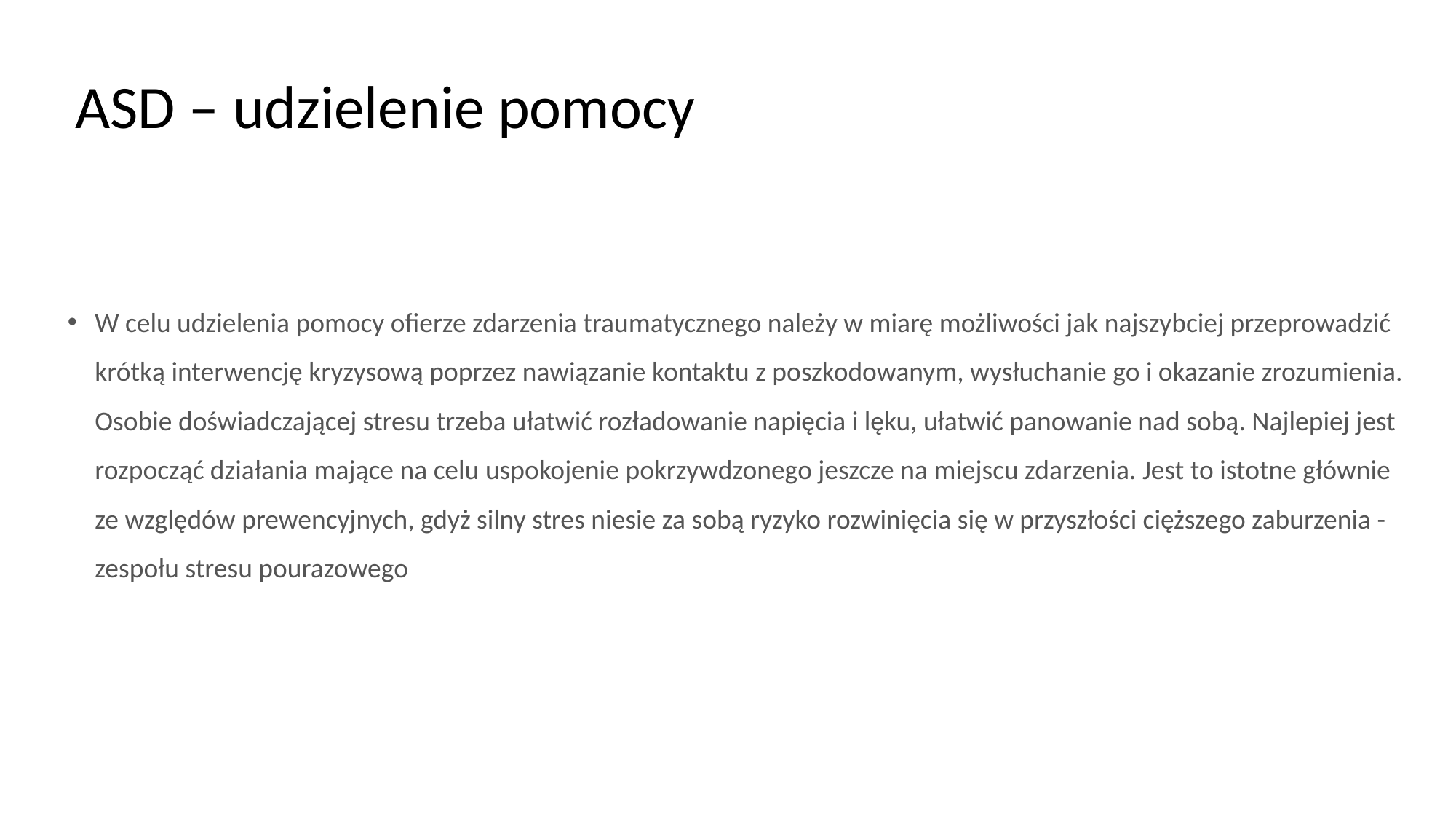

# ASD – udzielenie pomocy
W celu udzielenia pomocy ofierze zdarzenia traumatycznego należy w miarę możliwości jak najszybciej przeprowadzić krótką interwencję kryzysową poprzez nawiązanie kontaktu z poszkodowanym, wysłuchanie go i okazanie zrozumienia. Osobie doświadczającej stresu trzeba ułatwić rozładowanie napięcia i lęku, ułatwić panowanie nad sobą. Najlepiej jest rozpocząć działania mające na celu uspokojenie pokrzywdzonego jeszcze na miejscu zdarzenia. Jest to istotne głównie ze względów prewencyjnych, gdyż silny stres niesie za sobą ryzyko rozwinięcia się w przyszłości cięższego zaburzenia - zespołu stresu pourazowego